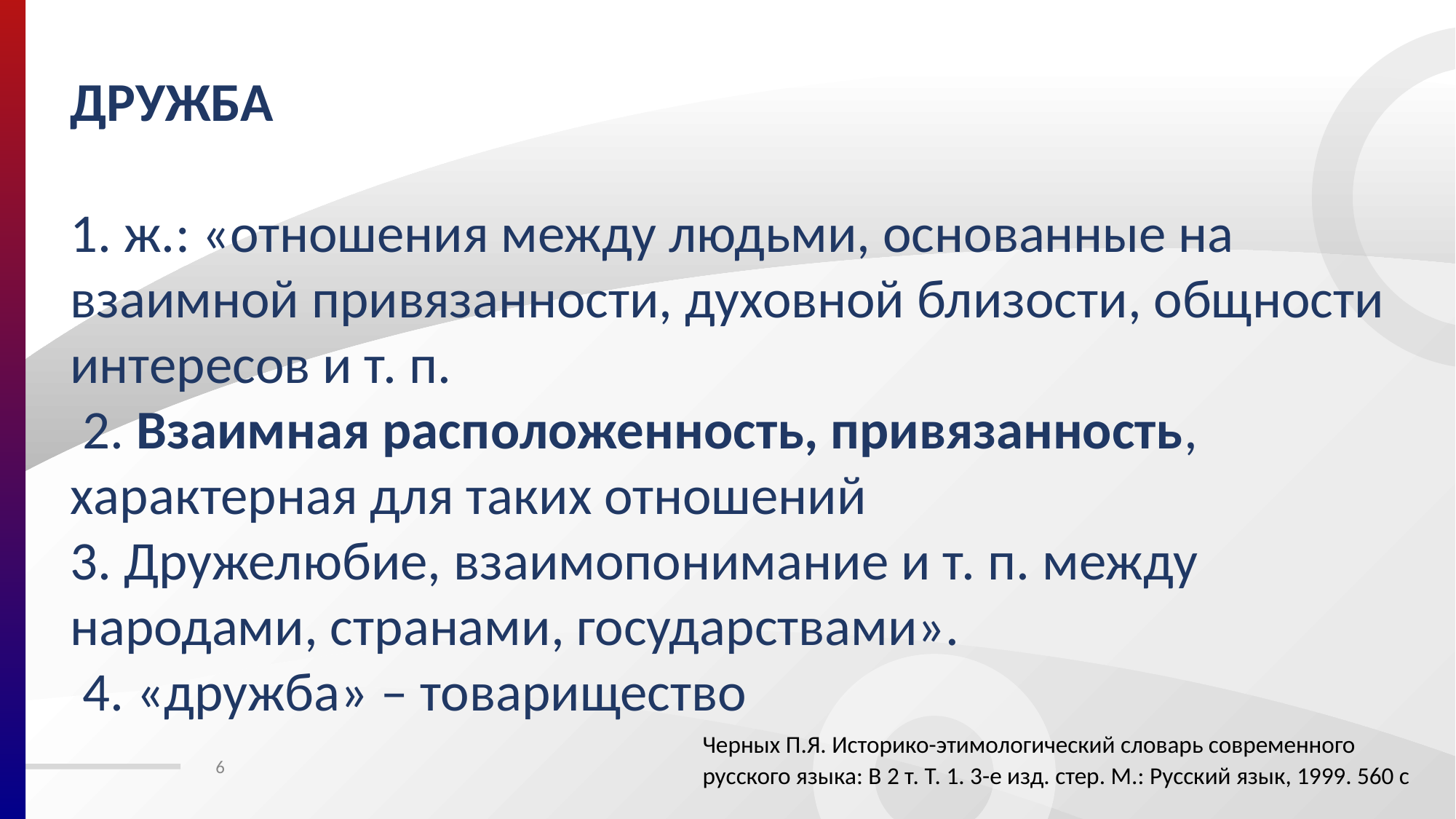

# ДРУЖБА 1. ж.: «отношения между людьми, основанные на взаимной привязанности, духовной близости, общности интересов и т. п. 2. Взаимная расположенность, привязанность, характерная для таких отношений 3. Дружелюбие, взаимопонимание и т. п. между народами, странами, государствами». 4. «дружба» – товарищество
Черных П.Я. Историко-этимологический словарь современного русского языка: В 2 т. Т. 1. 3-е изд. стер. М.: Русский язык, 1999. 560 с